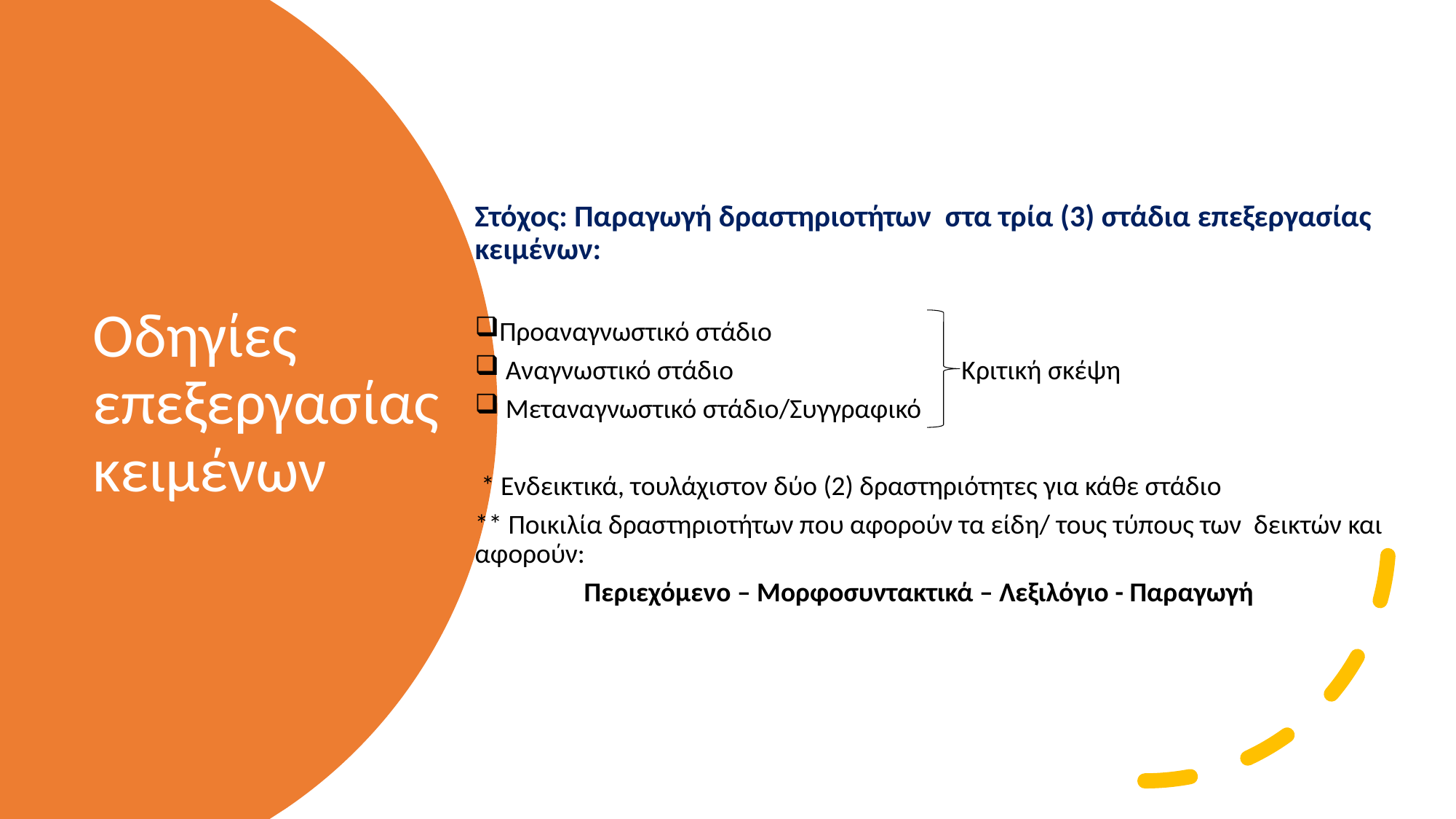

Στόχος: Παραγωγή δραστηριοτήτων  στα τρία (3) στάδια επεξεργασίας κειμένων:

Προαναγνωστικό στάδιο
 Αναγνωστικό στάδιο                                     Κριτική σκέψη
 Μεταναγνωστικό στάδιο/Συγγραφικό

 * Ενδεικτικά, τουλάχιστον δύο (2) δραστηριότητες για κάθε στάδιο
** Ποικιλία δραστηριοτήτων που αφορούν τα είδη/ τους τύπους των  δεικτών και αφορούν:
	Περιεχόμενο – Μορφοσυντακτικά – Λεξιλόγιο - Παραγωγή
# Οδηγίες επεξεργασίας κειμένων